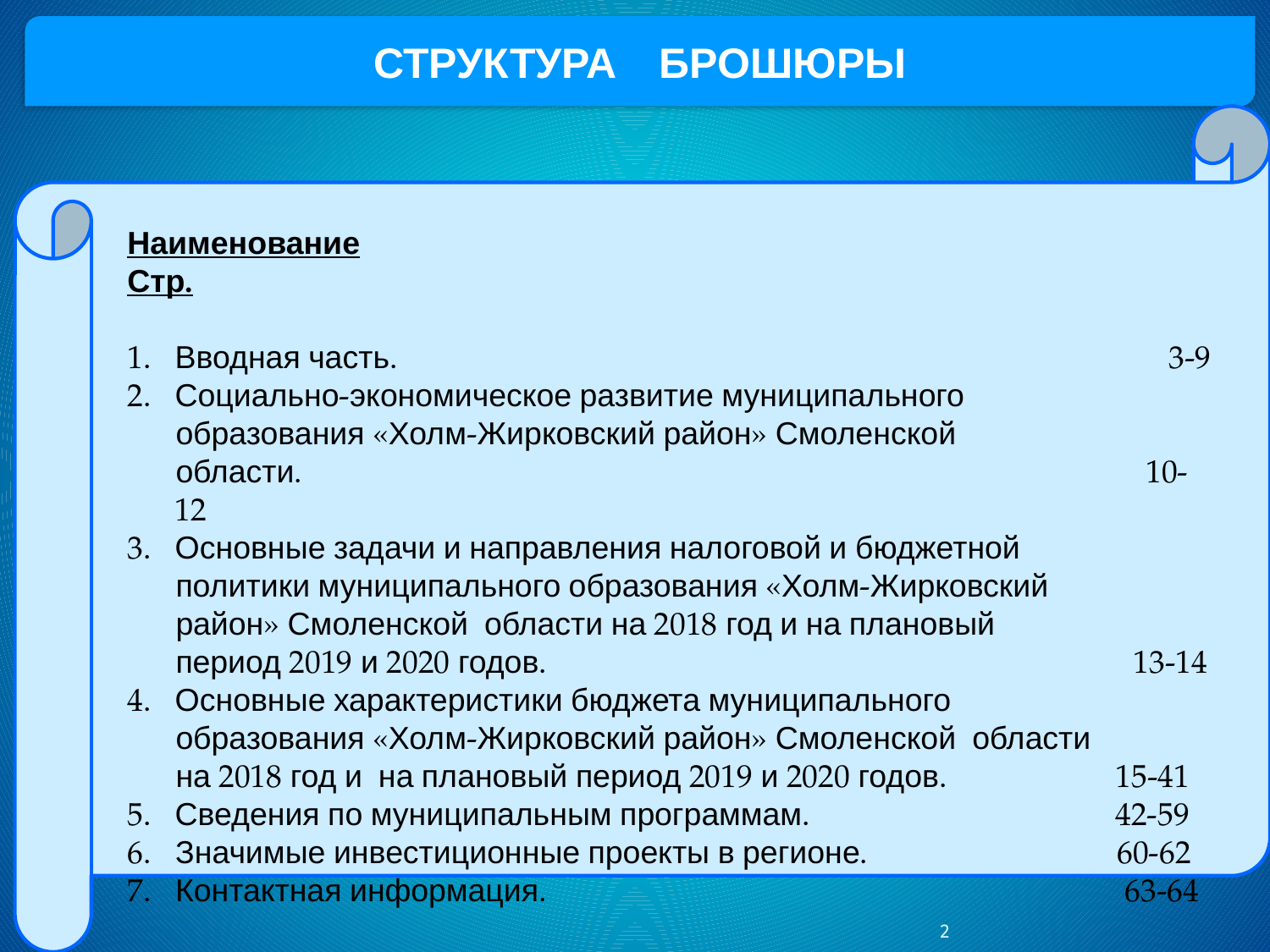

СТРУКТУРА    БРОШЮРЫ

Наименование                                                                                                  Стр.

Вводная часть.                                                                                                3-9
Социально-экономическое развитие муниципального
      образования «Холм-Жирковский район» Смоленской
      области.                                                                                                         10-12
Основные задачи и направления налоговой и бюджетной
      политики муниципального образования «Холм-Жирковский
      район» Смоленской  области на 2018 год и на плановый
      период 2019 и 2020 годов.                                                                         13-14
Основные характеристики бюджета муниципального
      образования «Холм-Жирковский район» Смоленской  области
      на 2018 год и  на плановый период 2019 и 2020 годов.                     15-41
Сведения по муниципальным программам.                                      42-59
6.   Значимые инвестиционные проекты в регионе.                               60-62
7.   Контактная информация.                                                                        63-64

2